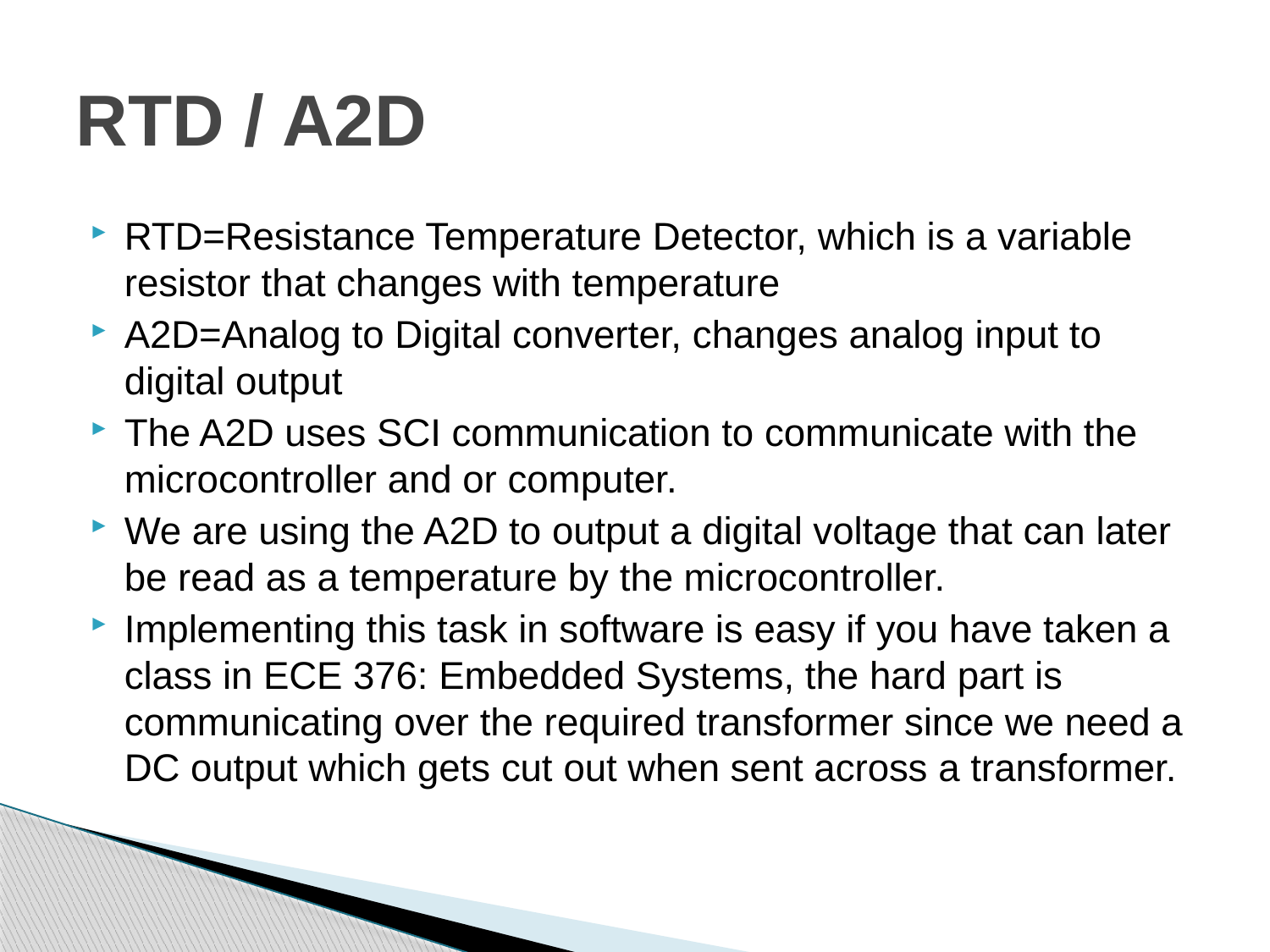

# RTD / A2D
RTD=Resistance Temperature Detector, which is a variable resistor that changes with temperature
A2D=Analog to Digital converter, changes analog input to digital output
The A2D uses SCI communication to communicate with the microcontroller and or computer.
We are using the A2D to output a digital voltage that can later be read as a temperature by the microcontroller.
Implementing this task in software is easy if you have taken a class in ECE 376: Embedded Systems, the hard part is communicating over the required transformer since we need a DC output which gets cut out when sent across a transformer.